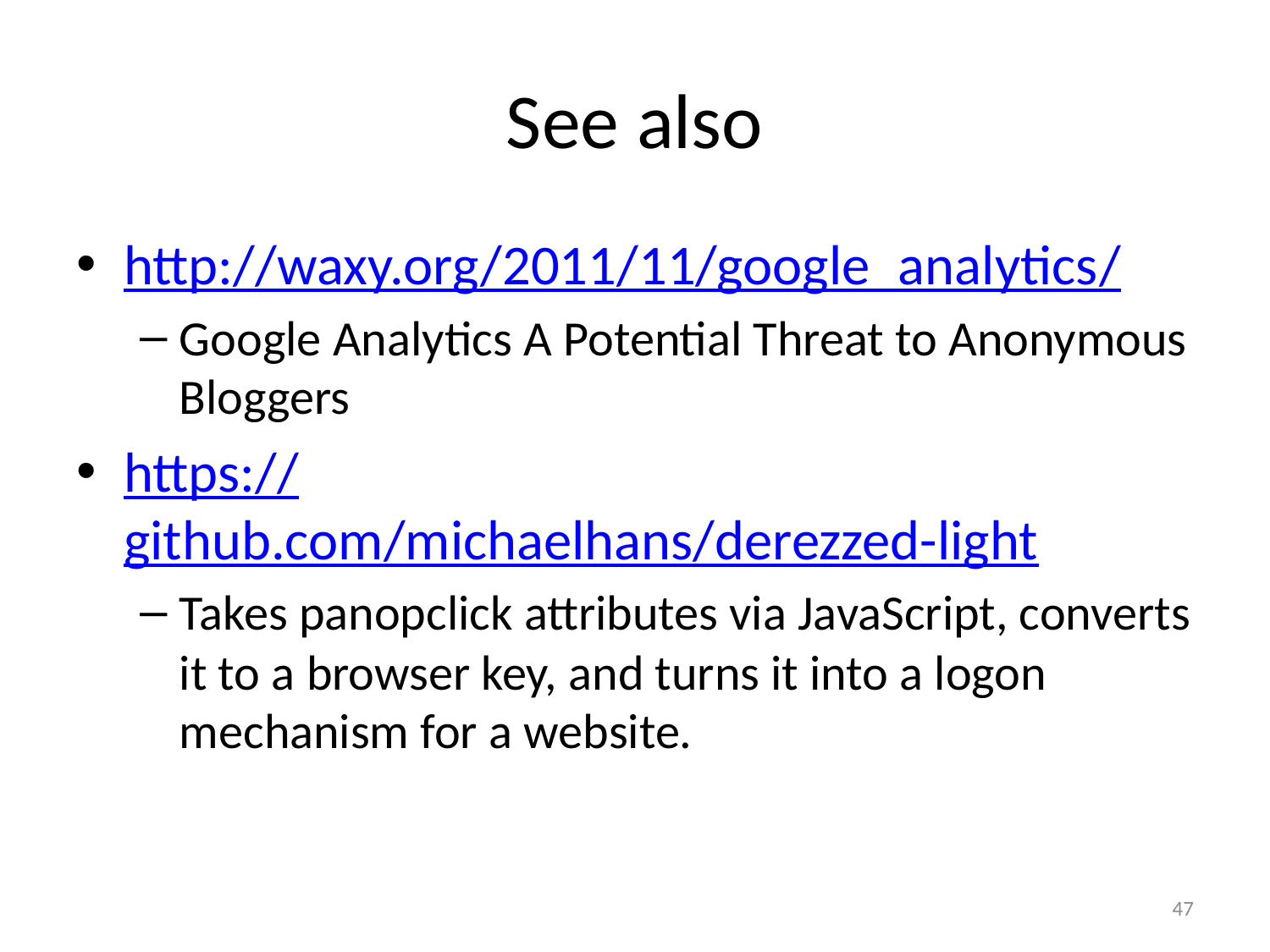

# See also
http://waxy.org/2011/11/google_analytics/
Google Analytics A Potential Threat to Anonymous Bloggers
https://github.com/michaelhans/derezzed-light
Takes panopclick attributes via JavaScript, converts it to a browser key, and turns it into a logon mechanism for a website.
47